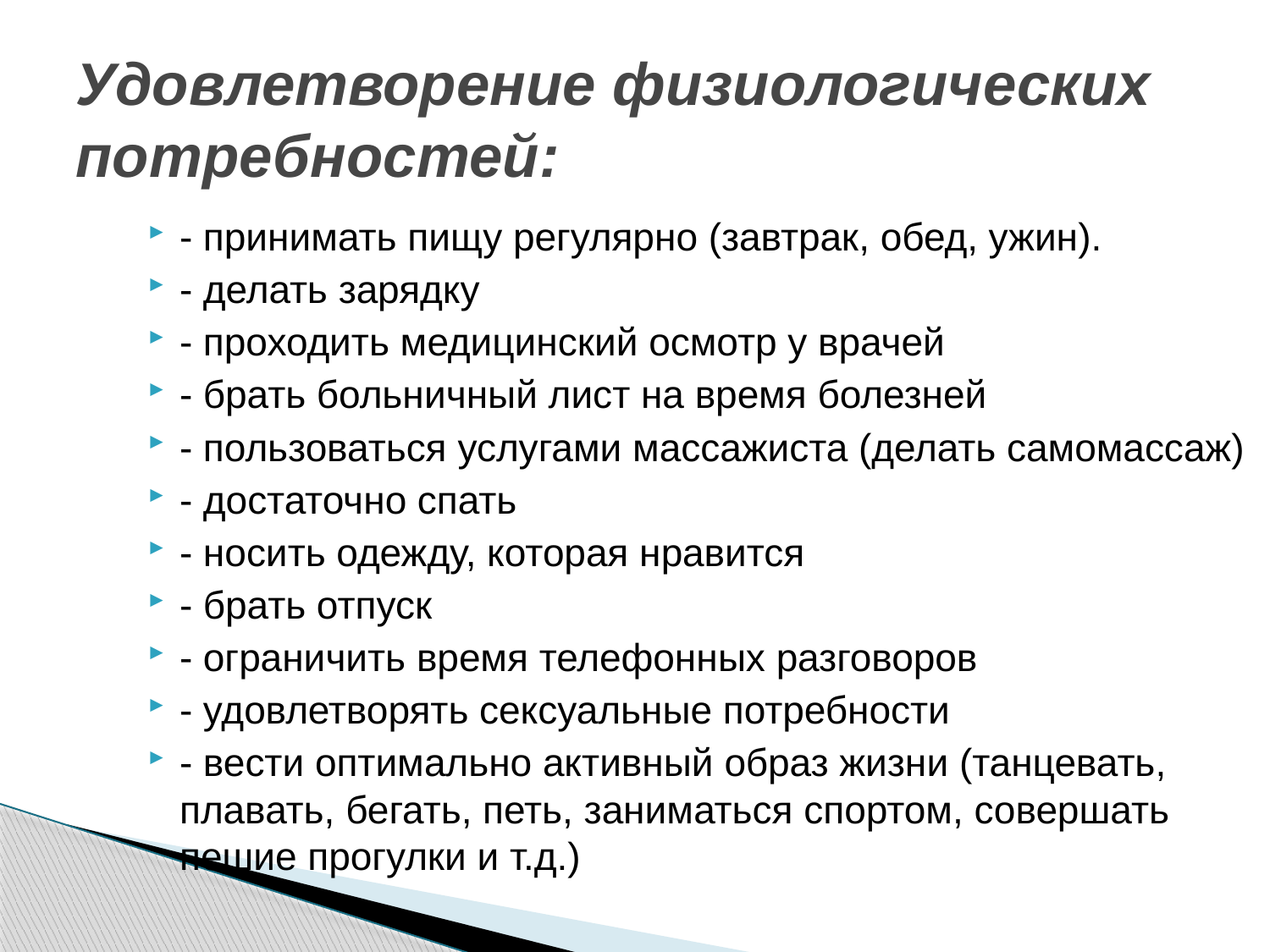

# Удовлетворение физиологических потребностей:
- принимать пищу регулярно (завтрак, обед, ужин).
- делать зарядку
- проходить медицинский осмотр у врачей
- брать больничный лист на время болезней
- пользоваться услугами массажиста (делать самомассаж)
- достаточно спать
- носить одежду, которая нравится
- брать отпуск
- ограничить время телефонных разговоров
- удовлетворять сексуальные потребности
- вести оптимально активный образ жизни (танцевать, плавать, бегать, петь, заниматься спортом, совершать пешие прогулки и т.д.)